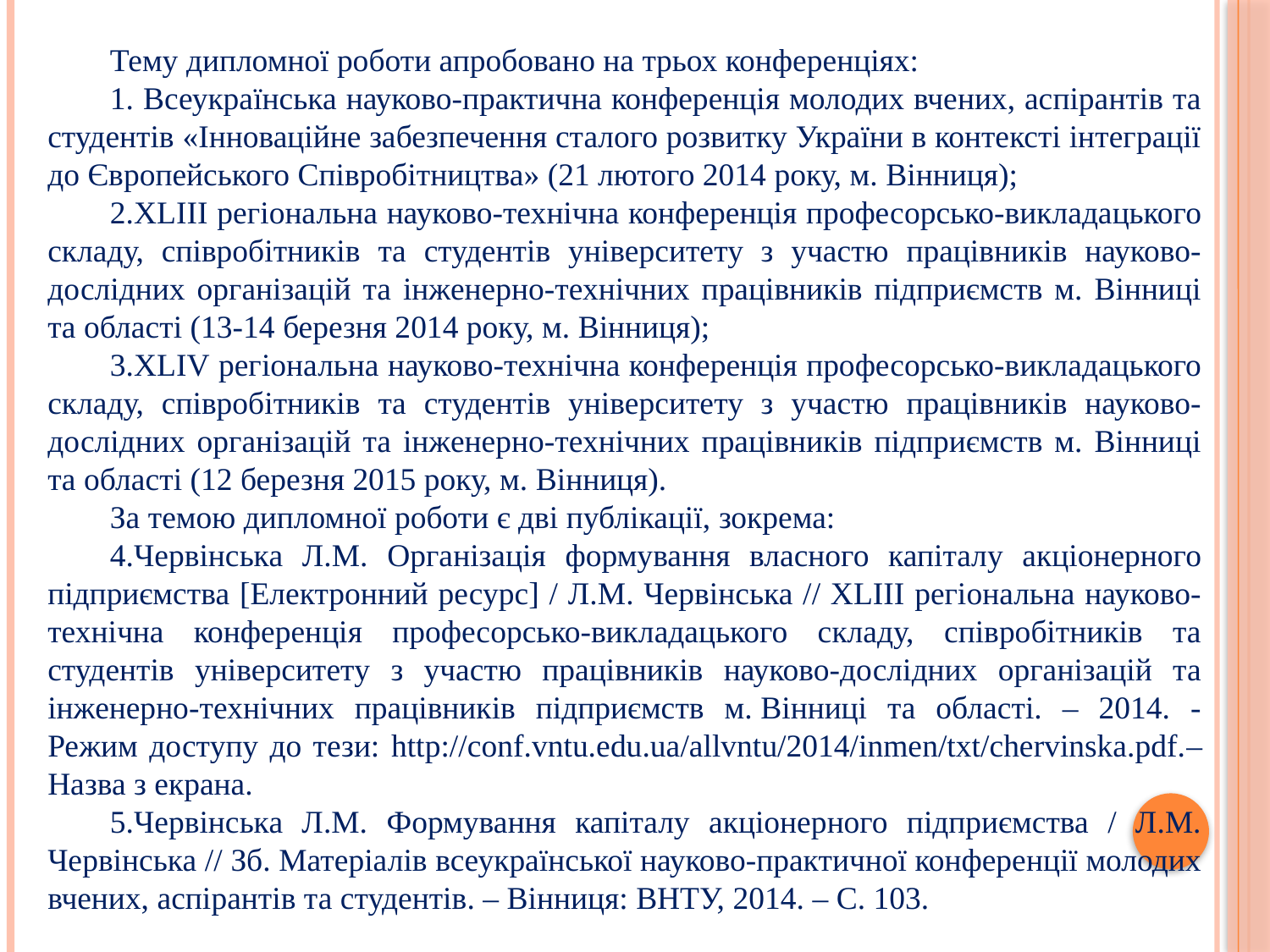

Тему дипломної роботи апробовано на трьох конференціях:
 Всеукраїнська науково-практична конференція молодих вчених, аспірантів та студентів «Інноваційне забезпечення сталого розвитку України в контексті інтеграції до Європейського Співробітництва» (21 лютого 2014 року, м. Вінниця);
XLIII регіональна науково-технічна конференція професорсько-викладацького складу, співробітників та студентів університету з участю працівників науково-дослідних організацій та інженерно-технічних працівників підприємств м. Вінниці та області (13-14 березня 2014 року, м. Вінниця);
XLIV регіональна науково-технічна конференція професорсько-викладацького складу, співробітників та студентів університету з участю працівників науково-дослідних організацій та інженерно-технічних працівників підприємств м. Вінниці та області (12 березня 2015 року, м. Вінниця).
За темою дипломної роботи є дві публікації, зокрема:
Червінська Л.М. Організація формування власного капіталу акціонерного підприємства [Електронний ресурс] / Л.М. Червінська // XLIII регіональна науково-технічна конференція професорсько-викладацького складу, співробітників та студентів університету з участю працівників науково-дослідних організацій та інженерно-технічних працівників підприємств м. Вінниці та області. – 2014. - Режим доступу до тези: http://conf.vntu.edu.ua/allvntu/2014/inmen/txt/chervinska.pdf.– Назва з екрана.
Червінська Л.М. Формування капіталу акціонерного підприємства / Л.М. Червінська // Зб. Матеріалів всеукраїнської науково-практичної конференції молодих вчених, аспірантів та студентів. – Вінниця: ВНТУ, 2014. – С. 103.